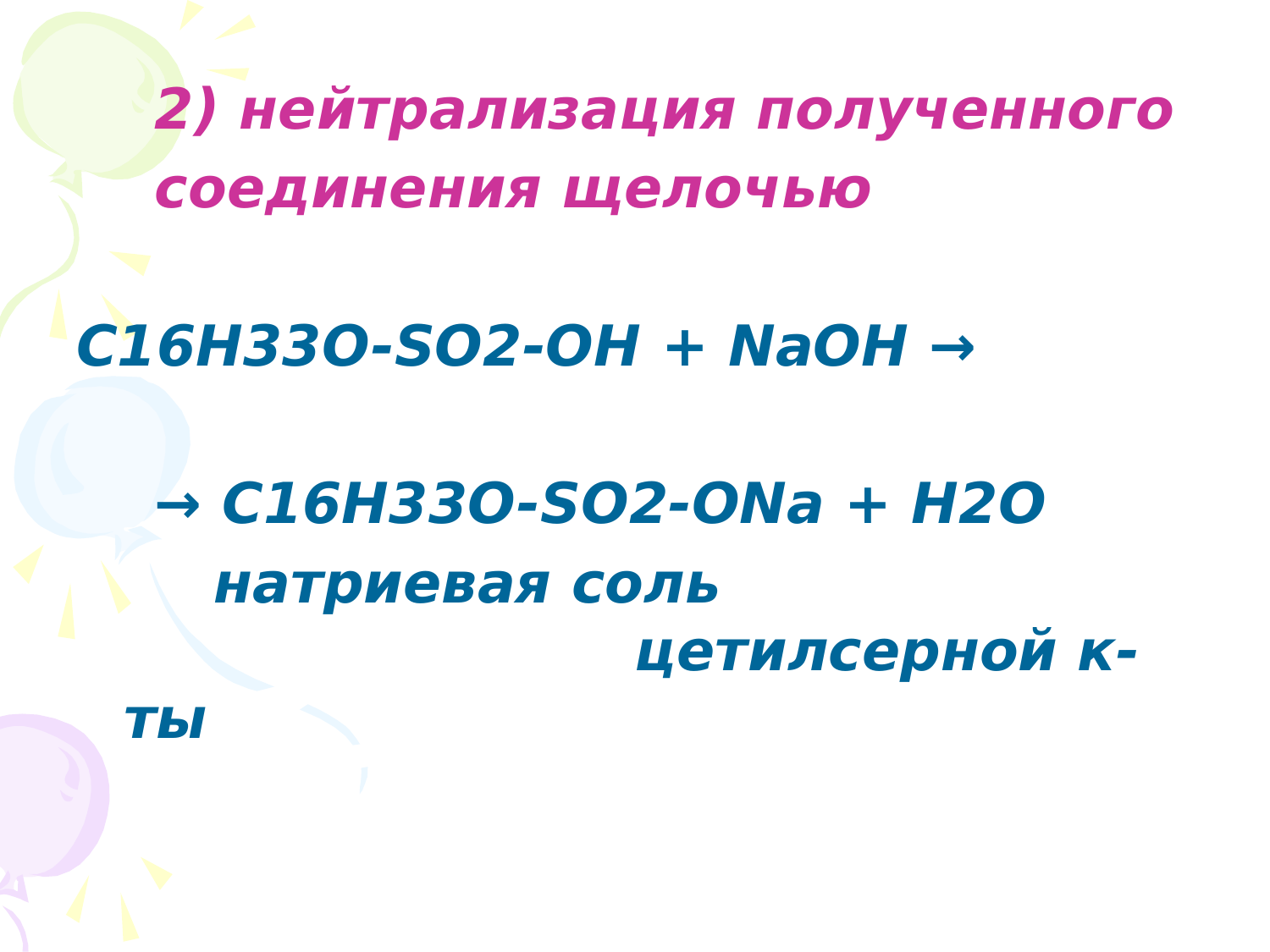

2) нейтрализация полученного
    соединения щелочью

C16H33O-SO2-OH + NaOH →

    → C16H33O-SO2-ONa + H2O
       натриевая соль                                                  цетилсерной к-ты